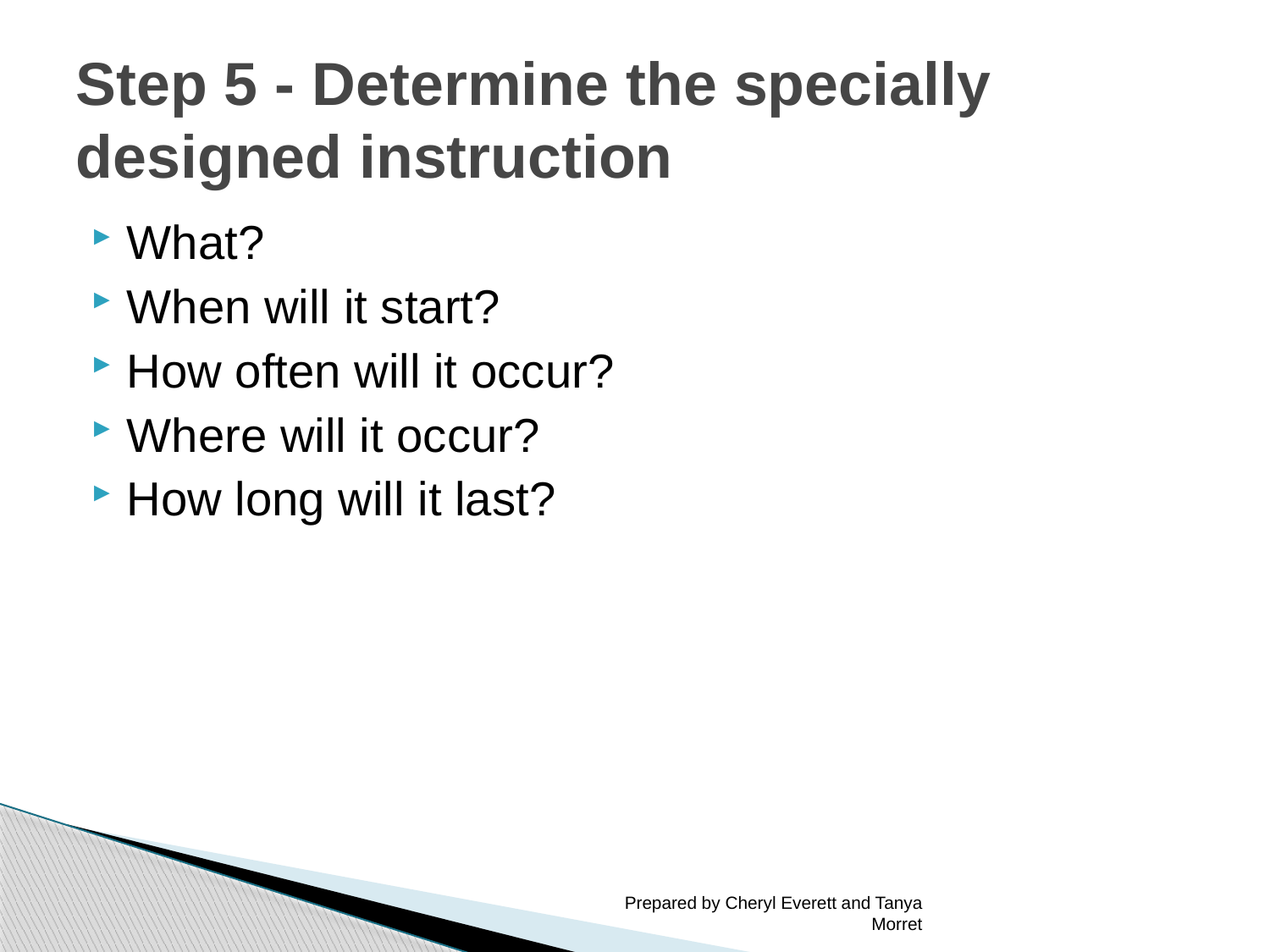

# Step 5 - Determine the specially designed instruction
What?
When will it start?
How often will it occur?
Where will it occur?
How long will it last?

Prepared by Cheryl Everett and Tanya Morret